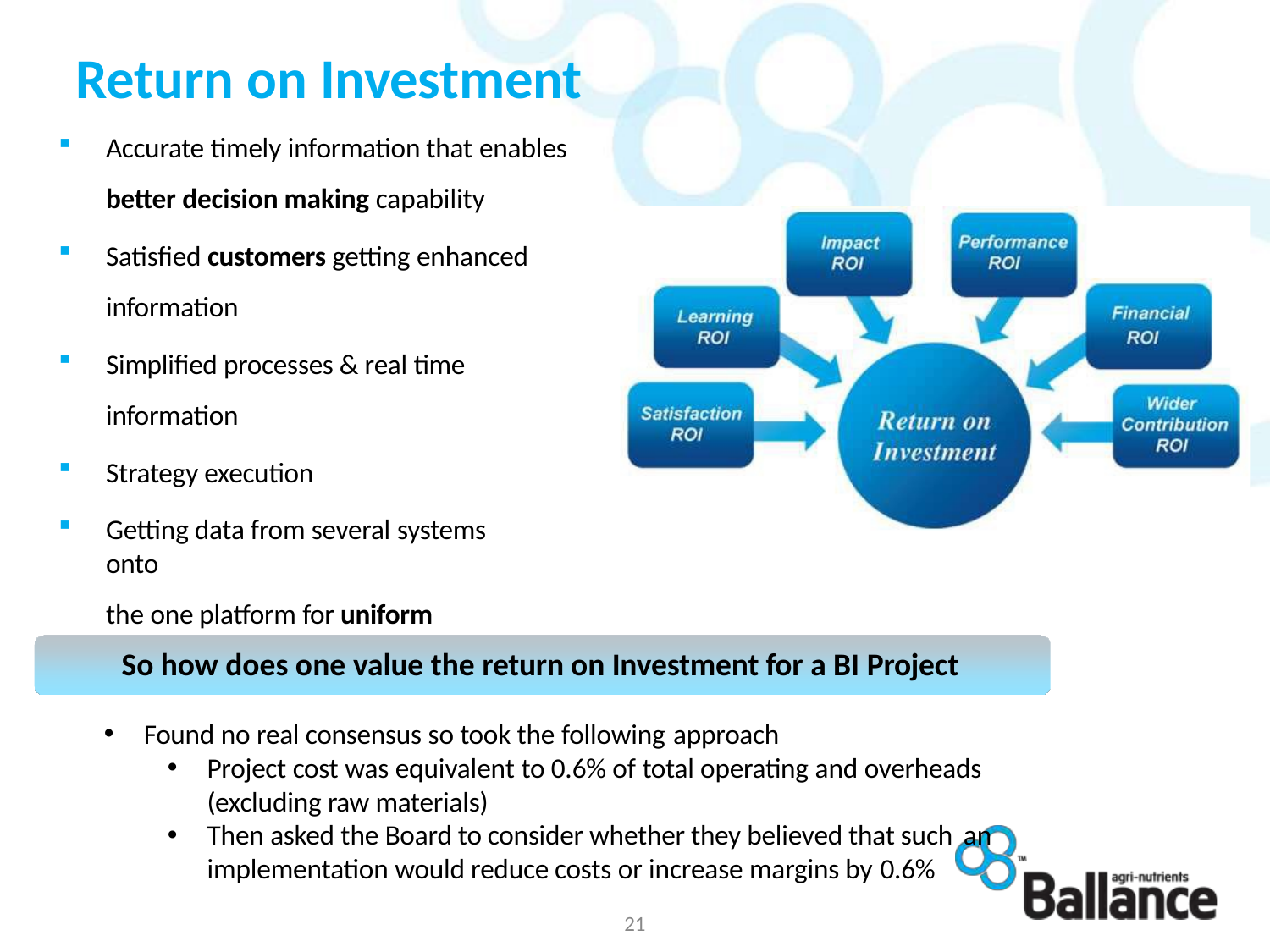

# Return on Investment
Accurate timely information that enables
better decision making capability
Satisfied customers getting enhanced  information
Simplified processes & real time information
Strategy execution
Getting data from several systems onto
the one platform for uniform reporting

So how does one value the return on Investment for a BI Project

Found no real consensus so took the following approach
Project cost was equivalent to 0.6% of total operating and overheads  (excluding raw materials)
Then asked the Board to consider whether they believed that such an
implementation would reduce costs or increase margins by 0.6%
21